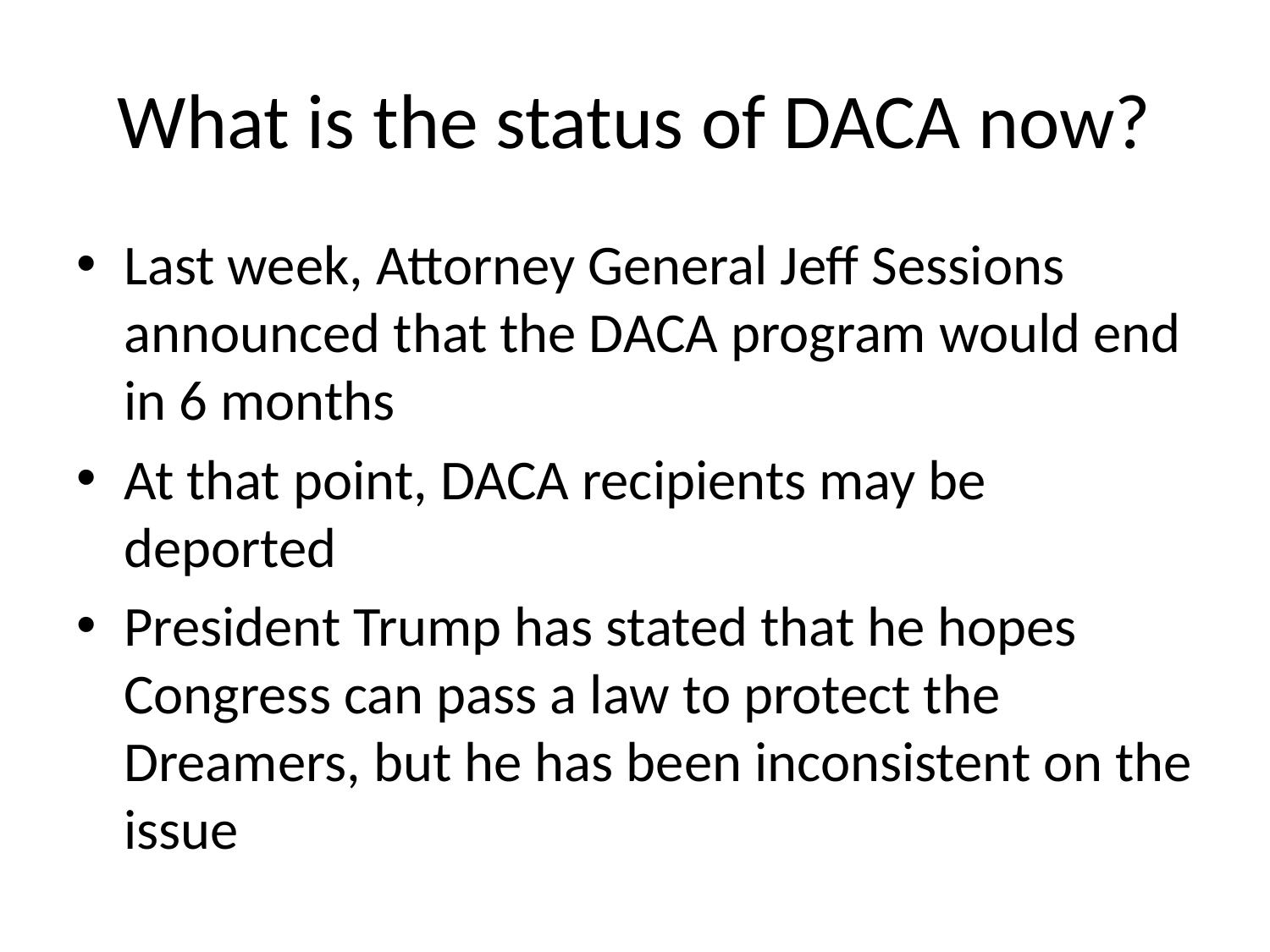

# What is the status of DACA now?
Last week, Attorney General Jeff Sessions announced that the DACA program would end in 6 months
At that point, DACA recipients may be deported
President Trump has stated that he hopes Congress can pass a law to protect the Dreamers, but he has been inconsistent on the issue